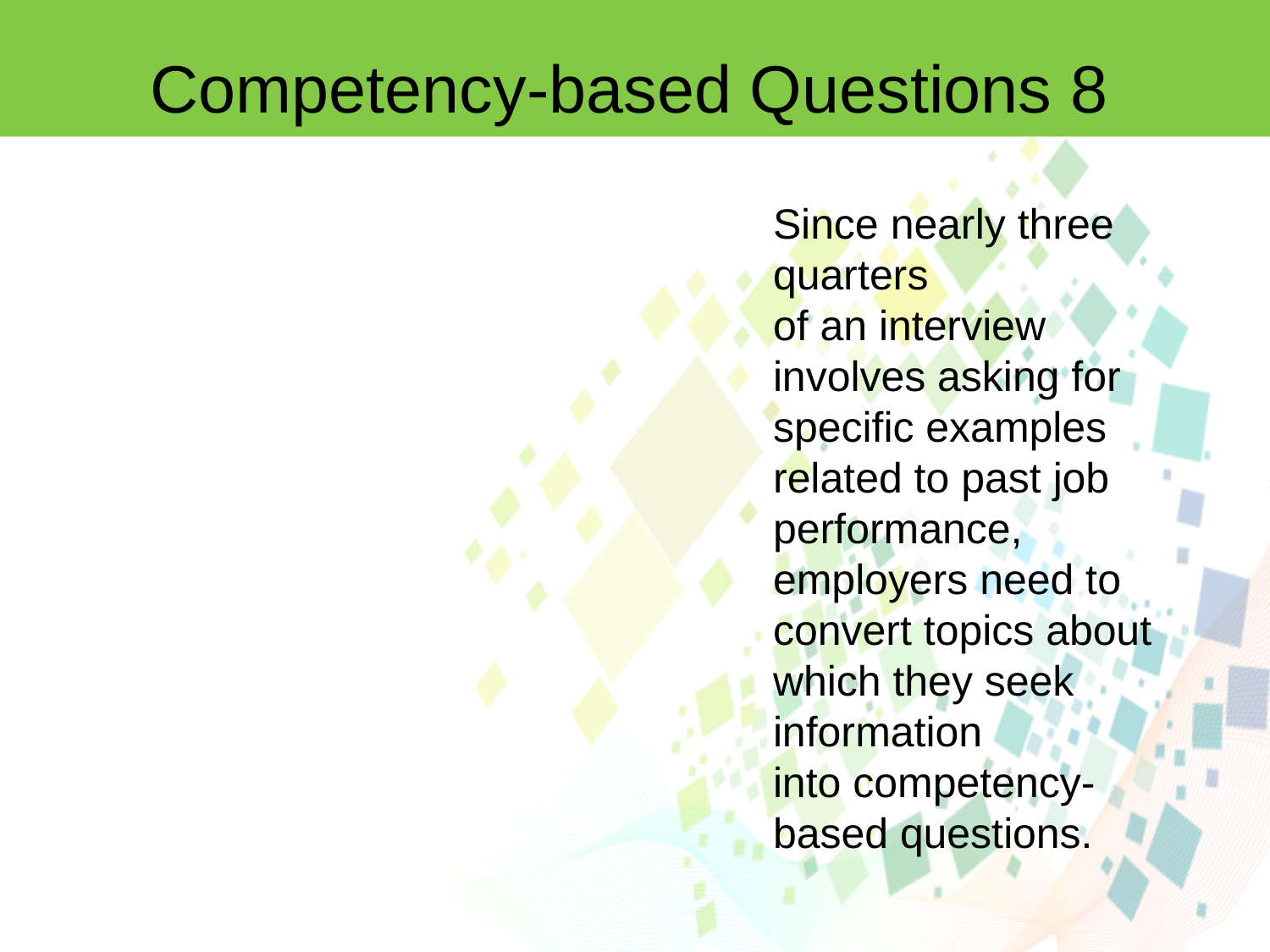

Competency-based Questions 8
Since nearly three quarters
of an interview involves asking for specific examples related to past job
performance, employers need to convert topics about which they seek information
into competency-based questions.